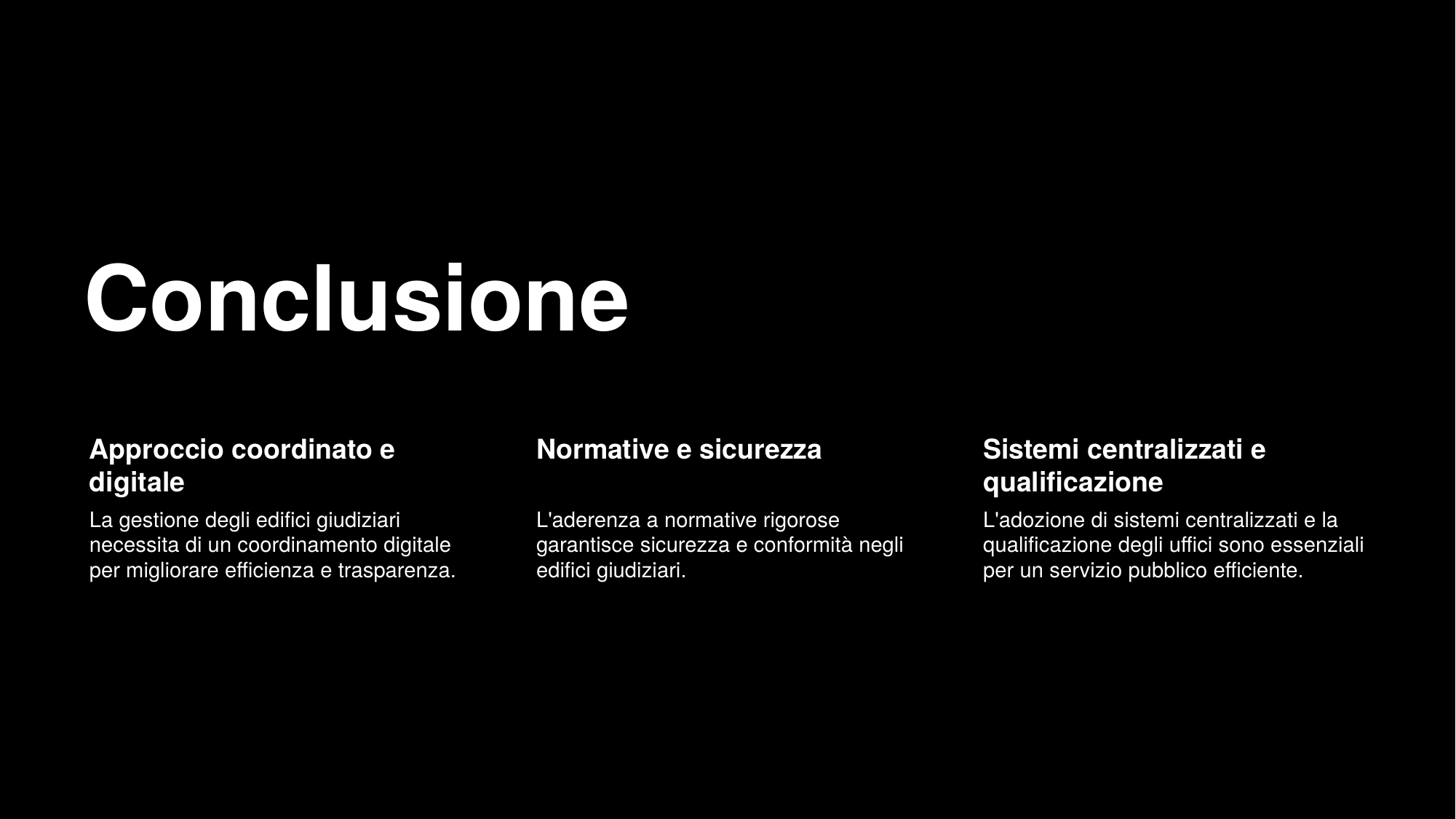

# Conclusione
Approccio coordinato e digitale
La gestione degli edifici giudiziari necessita di un coordinamento digitale per migliorare efficienza e trasparenza.
Normative e sicurezza
L'aderenza a normative rigorose garantisce sicurezza e conformità negli edifici giudiziari.
Sistemi centralizzati e qualificazione
L'adozione di sistemi centralizzati e la qualificazione degli uffici sono essenziali per un servizio pubblico efficiente.